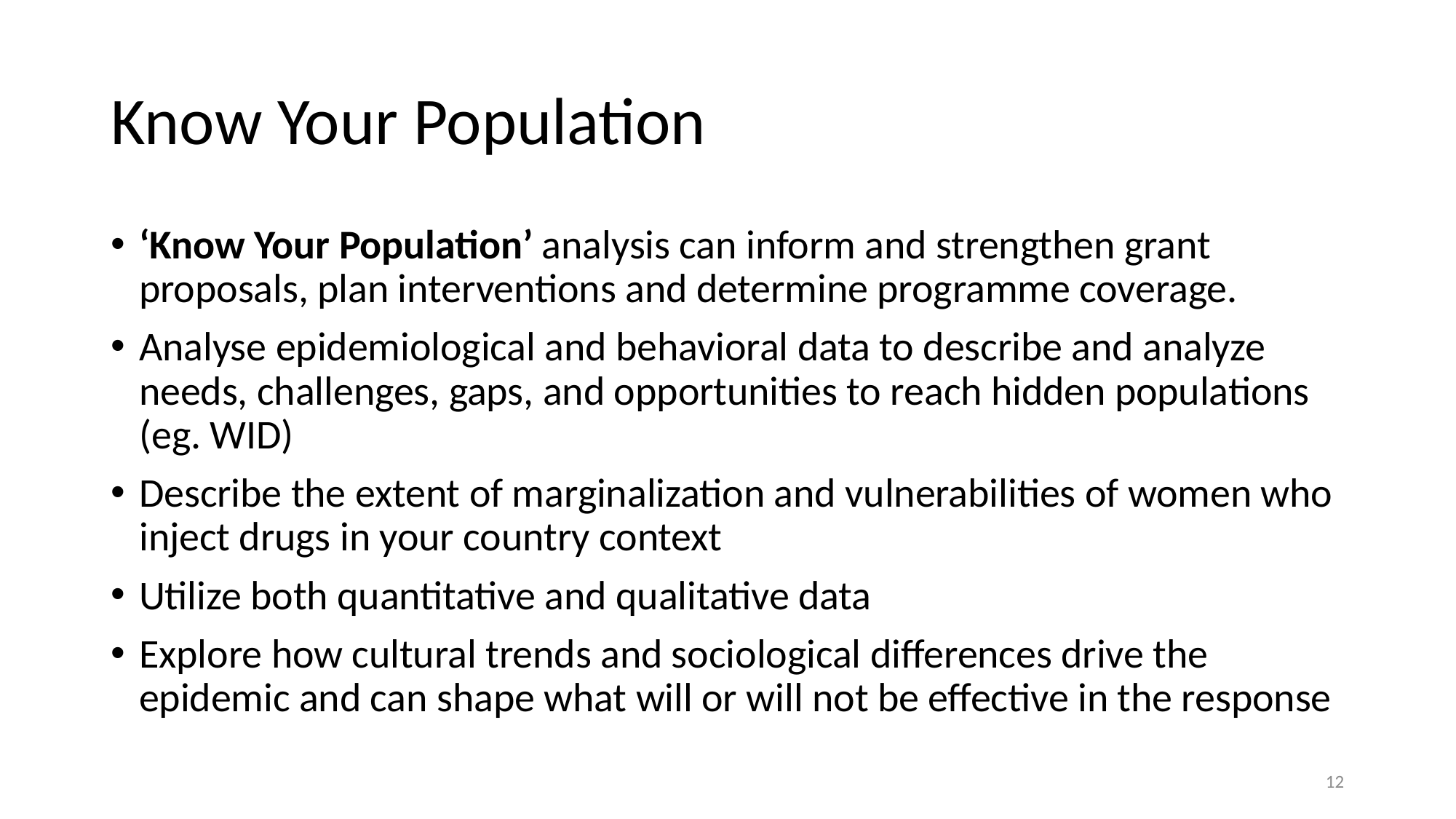

# Know Your Population
‘Know Your Population’ analysis can inform and strengthen grant proposals, plan interventions and determine programme coverage.
Analyse epidemiological and behavioral data to describe and analyze needs, challenges, gaps, and opportunities to reach hidden populations (eg. WID)
Describe the extent of marginalization and vulnerabilities of women who inject drugs in your country context
Utilize both quantitative and qualitative data
Explore how cultural trends and sociological differences drive the epidemic and can shape what will or will not be effective in the response
12